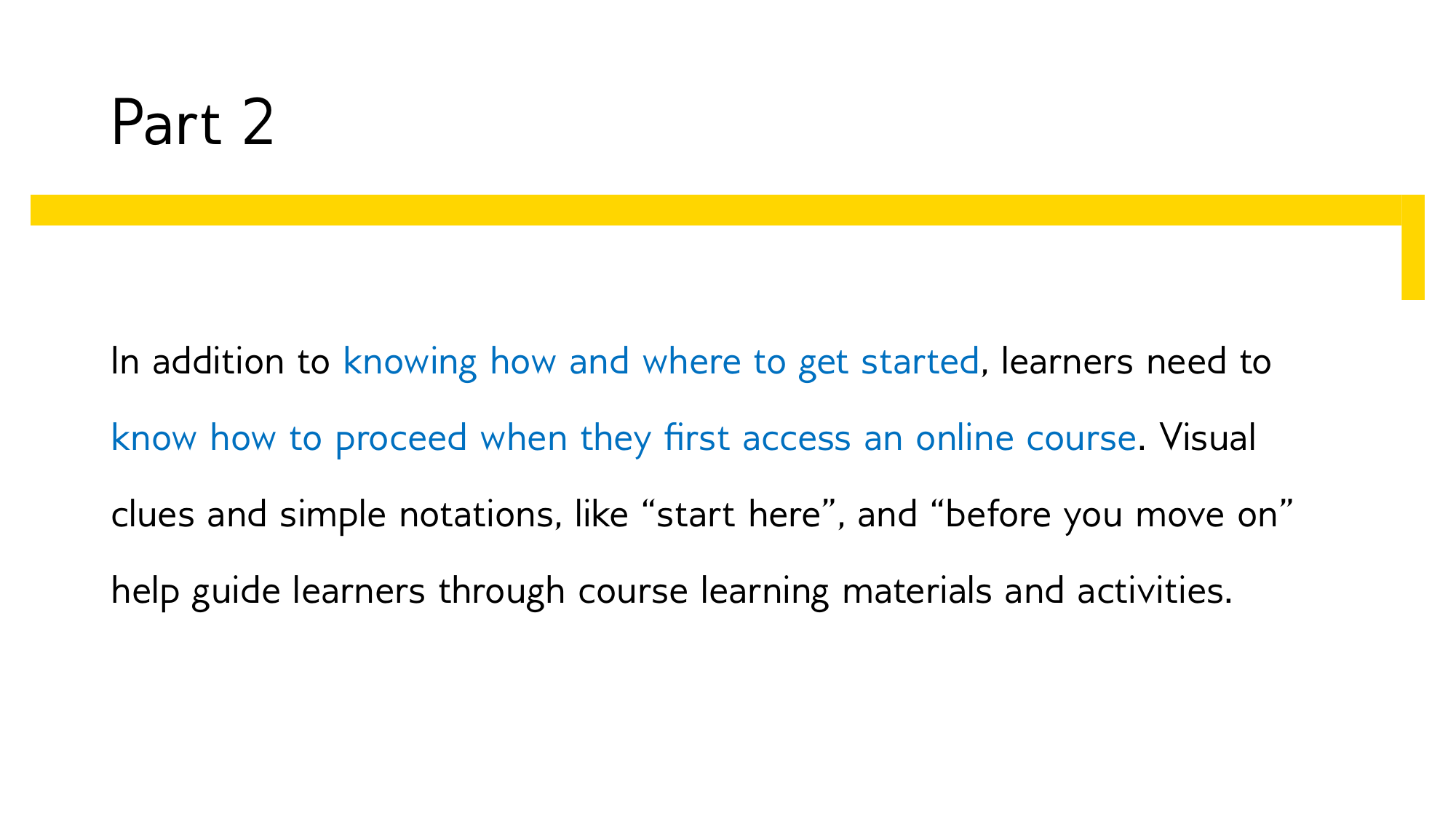

# Part 2

In addition to knowing how and where to get started, learners need to know how to proceed when they first access an online course. Visual clues and simple notations, like “start here”, and “before you move on” help guide learners through course learning materials and activities.